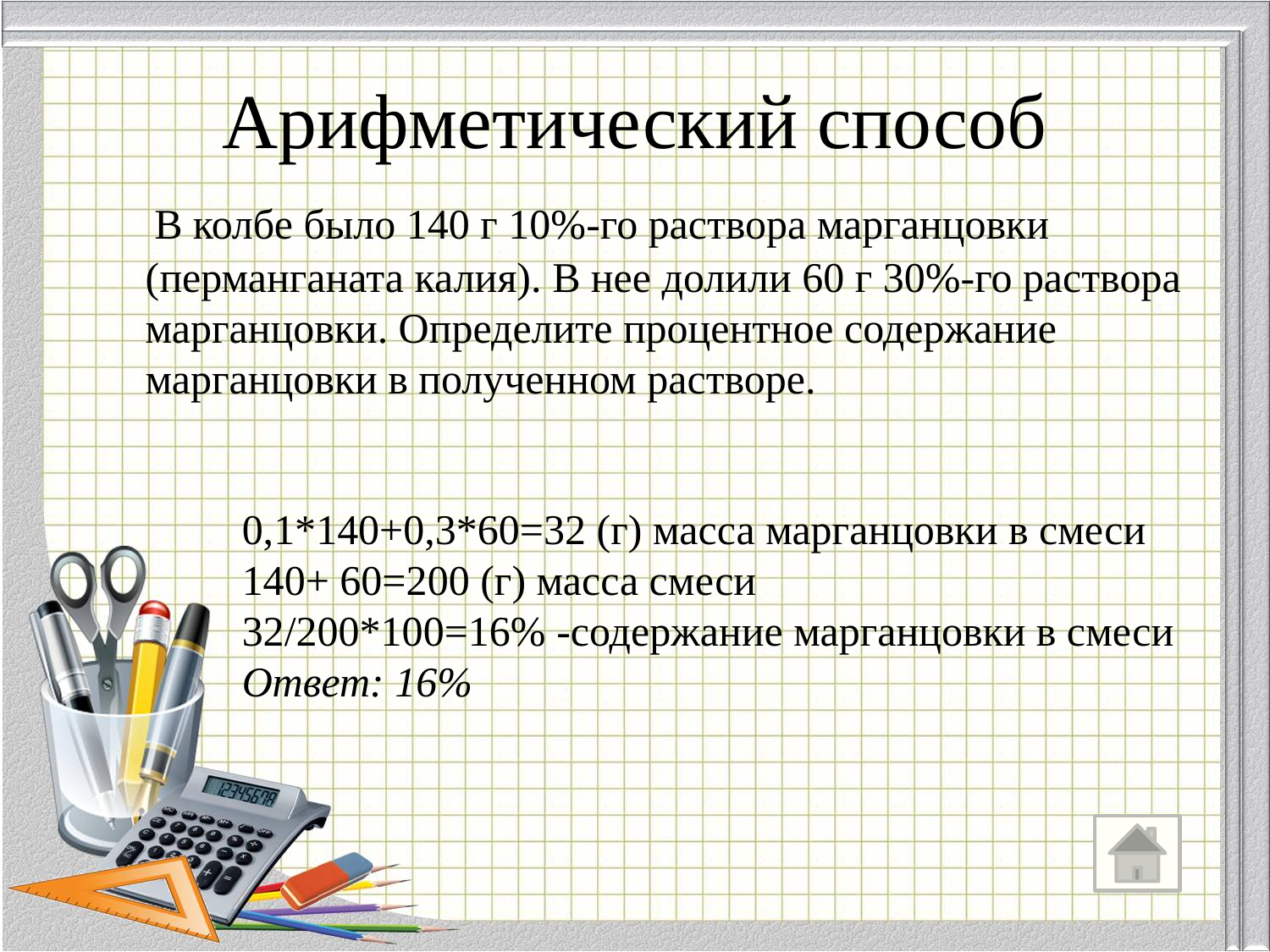

# Арифметический способ
    В колбе было 140 г 10%-го раствора марганцовки (перманганата калия). В нее долили 60 г 30%-го раствора марганцовки. Определите процентное содержание марганцовки в полученном растворе.
0,1*140+0,3*60=32 (г) масса марганцовки в смеси
140+ 60=200 (г) масса смеси
32/200*100=16% -содержание марганцовки в смеси
Ответ: 16%